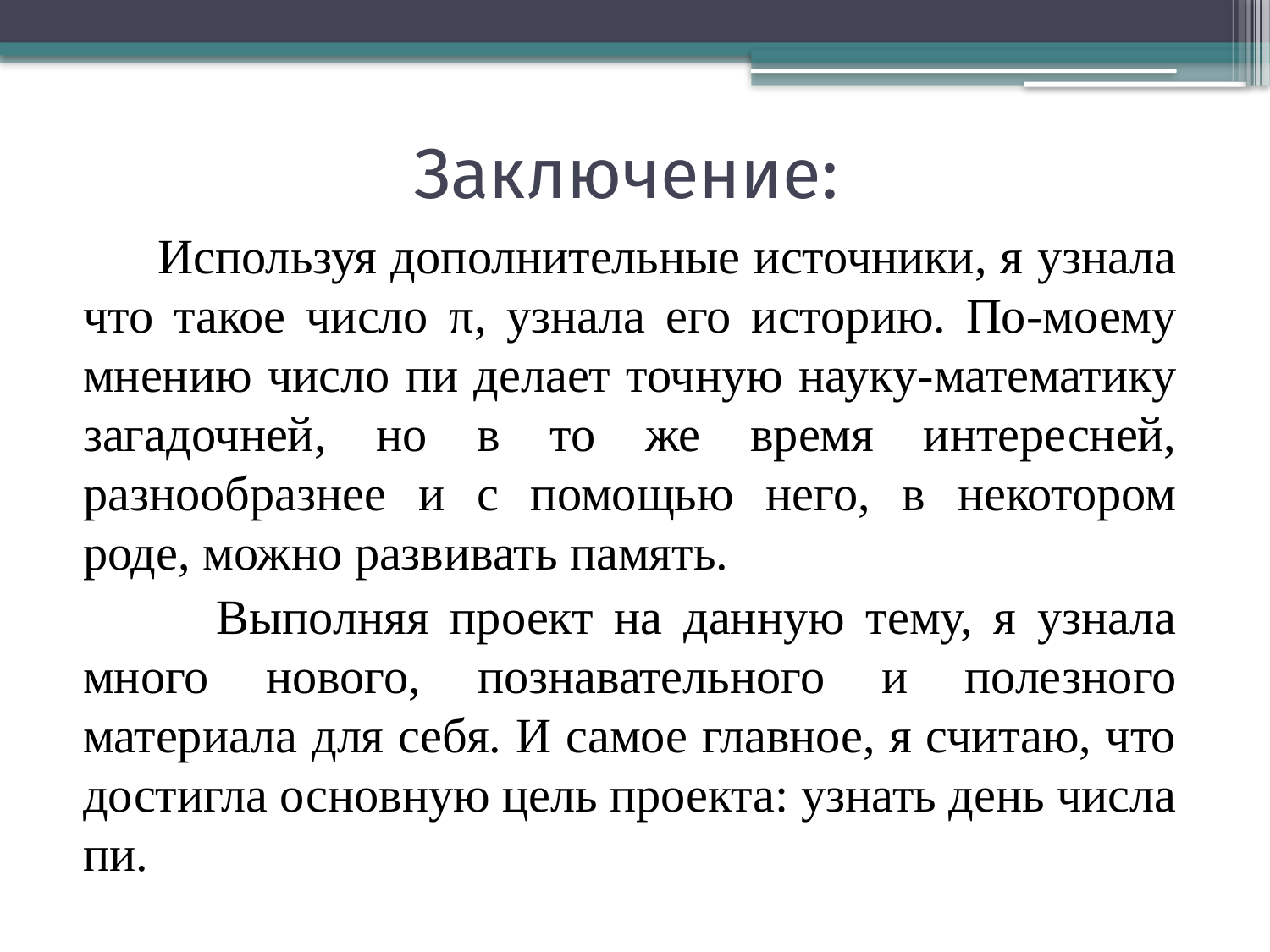

# Заключение:
        Используя дополнительные источники, я узнала что такое число π, узнала его историю. По-моему мнению число пи делает точную науку-математику загадочней, но в то же время интересней, разнообразнее и с помощью него, в некотором роде, можно развивать память.
        Выполняя проект на данную тему, я узнала много нового, познавательного и полезного материала для себя. И самое главное, я считаю, что достигла основную цель проекта: узнать день числа пи.